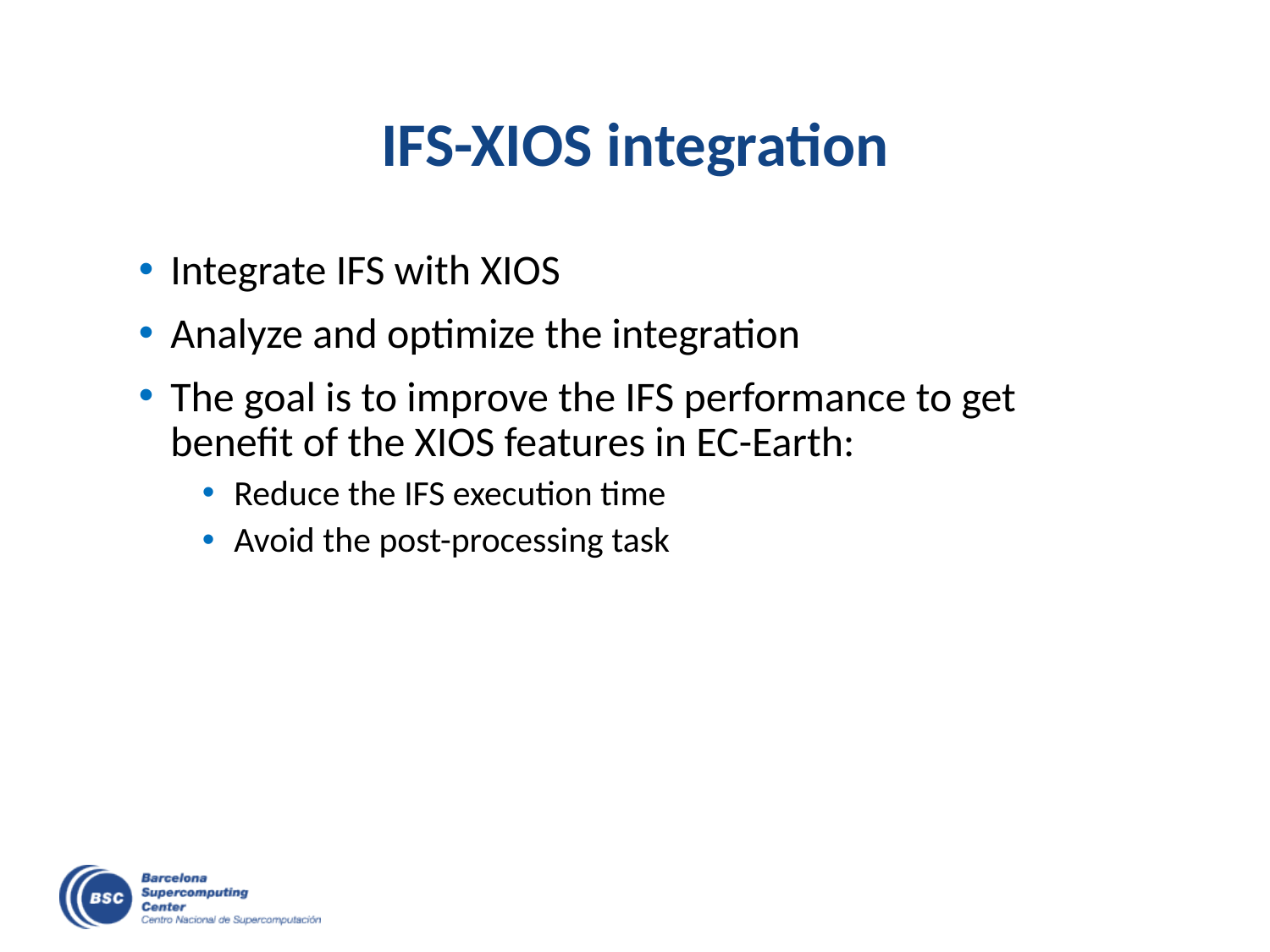

# IFS-XIOS integration
Integrate IFS with XIOS
Analyze and optimize the integration
The goal is to improve the IFS performance to get benefit of the XIOS features in EC-Earth:
Reduce the IFS execution time
Avoid the post-processing task